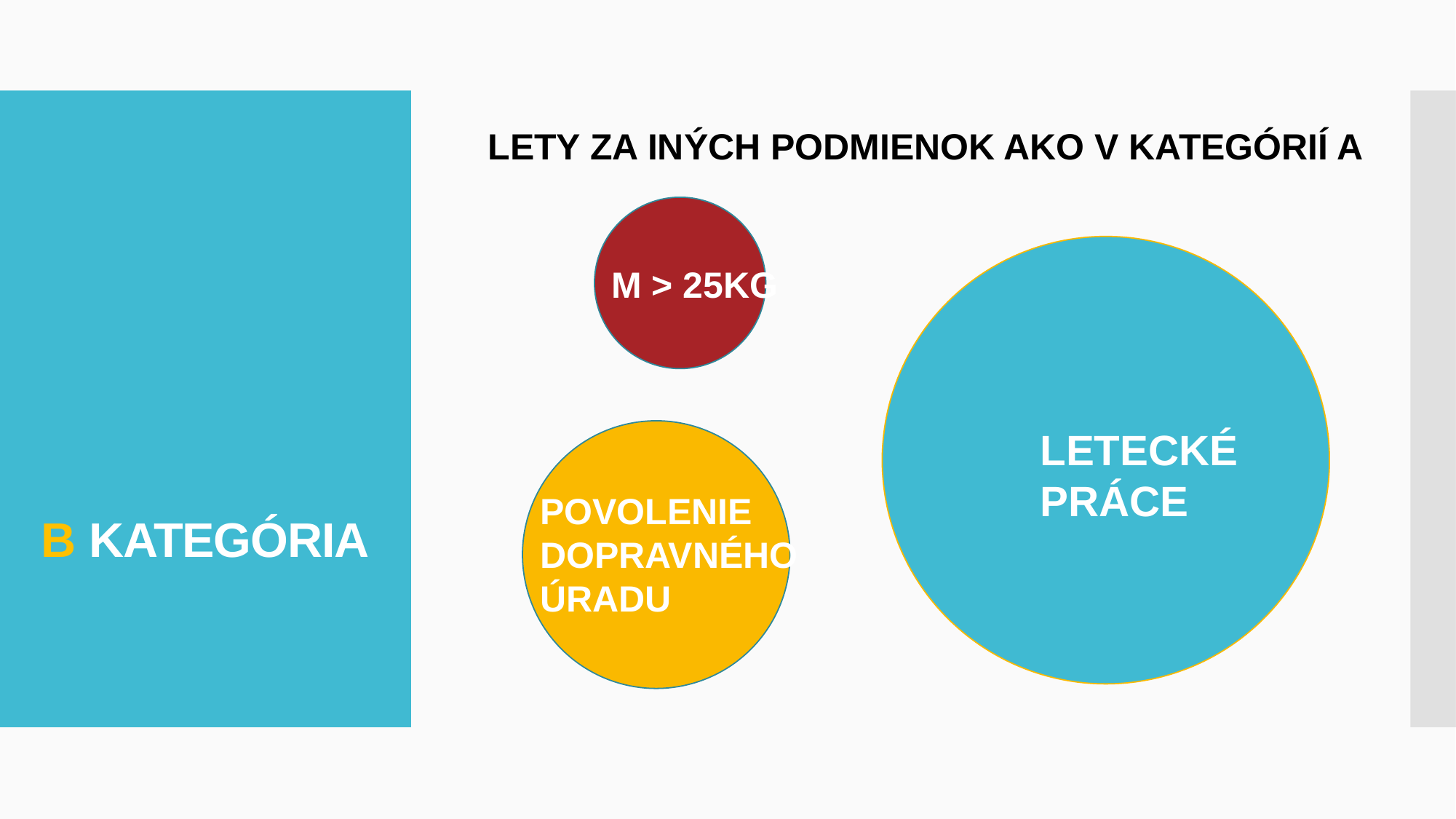

LETY ZA INÝCH PODMIENOK AKO V KATEGÓRIÍ A
# B KATEGÓRIA

M > 25KG

LETECKÉ PRÁCE

POVOLENIE DOPRAVNÉHO ÚRADU